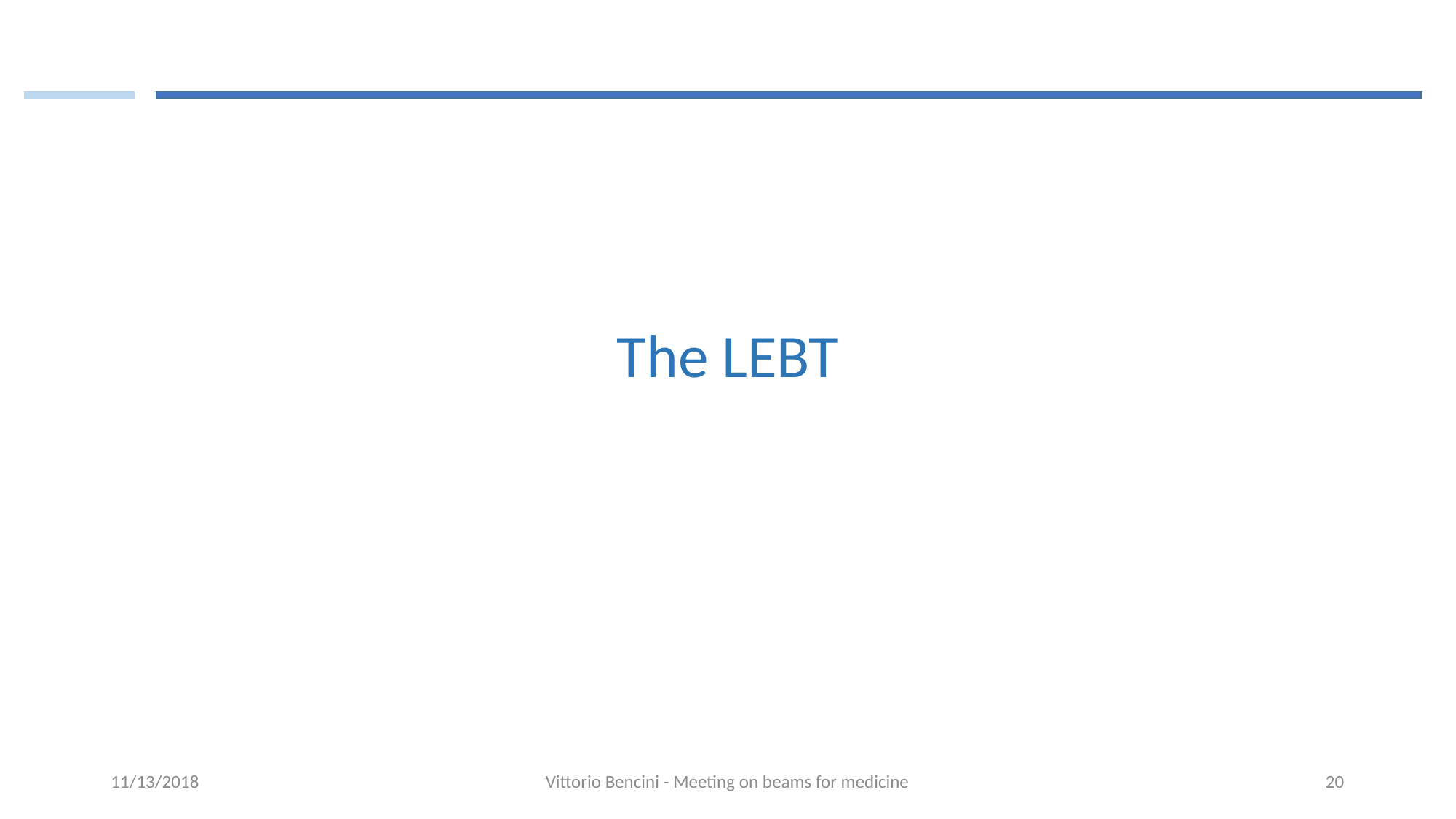

The LEBT
11/13/2018
Vittorio Bencini - Meeting on beams for medicine
20